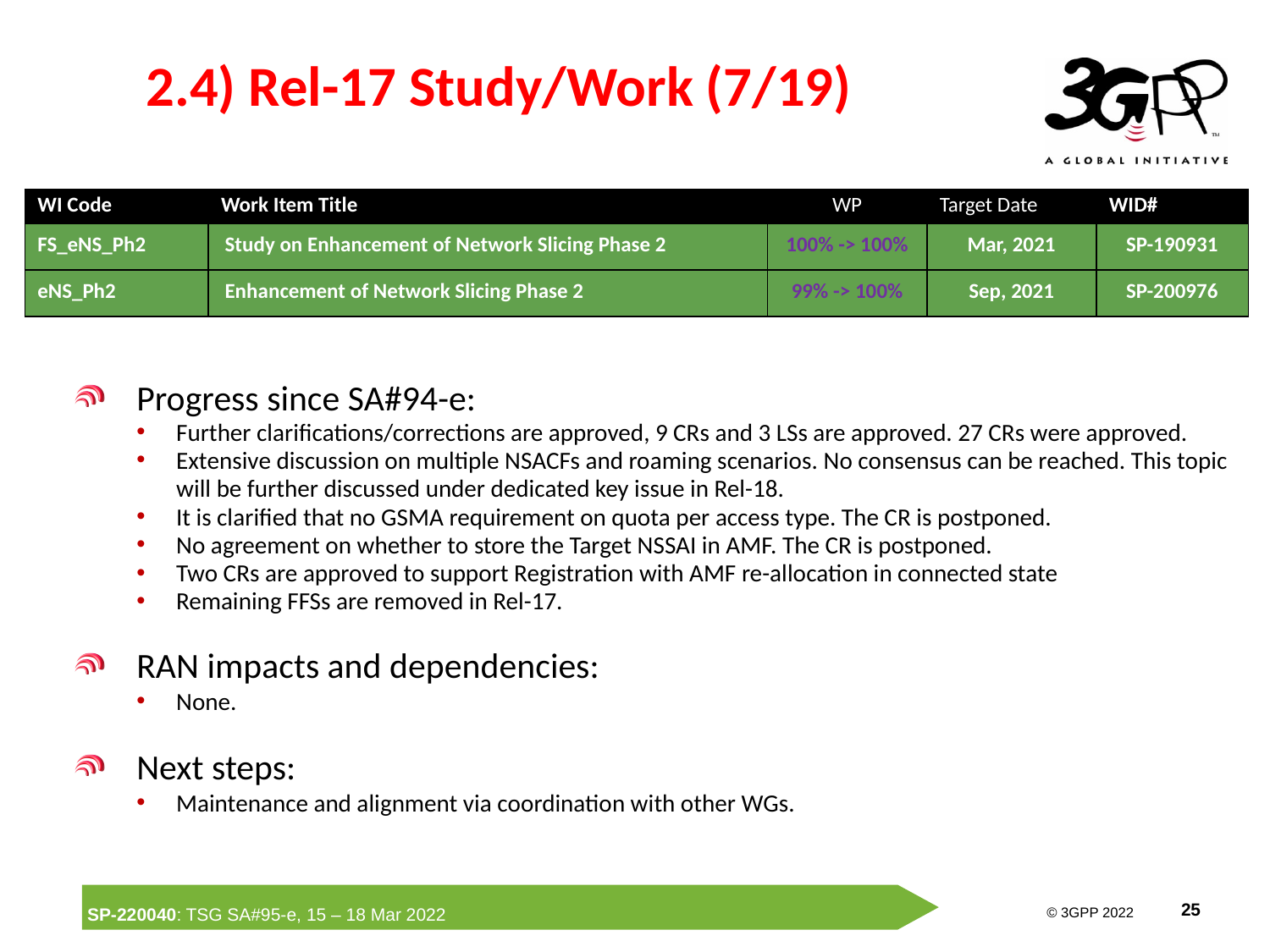

# 2.4) Rel-17 Study/Work (7/19)
| WI Code | Work Item Title | WP | Target Date | WID# |
| --- | --- | --- | --- | --- |
| FS\_eNS\_Ph2 | Study on Enhancement of Network Slicing Phase 2 | 100% -> 100% | Mar, 2021 | SP-190931 |
| eNS\_Ph2 | Enhancement of Network Slicing Phase 2 | 99% -> 100% | Sep, 2021 | SP-200976 |
Progress since SA#94-e:
Further clarifications/corrections are approved, 9 CRs and 3 LSs are approved. 27 CRs were approved.
Extensive discussion on multiple NSACFs and roaming scenarios. No consensus can be reached. This topic will be further discussed under dedicated key issue in Rel-18.
It is clarified that no GSMA requirement on quota per access type. The CR is postponed.
No agreement on whether to store the Target NSSAI in AMF. The CR is postponed.
Two CRs are approved to support Registration with AMF re-allocation in connected state
Remaining FFSs are removed in Rel-17.

RAN impacts and dependencies:
None.

Next steps:
Maintenance and alignment via coordination with other WGs.